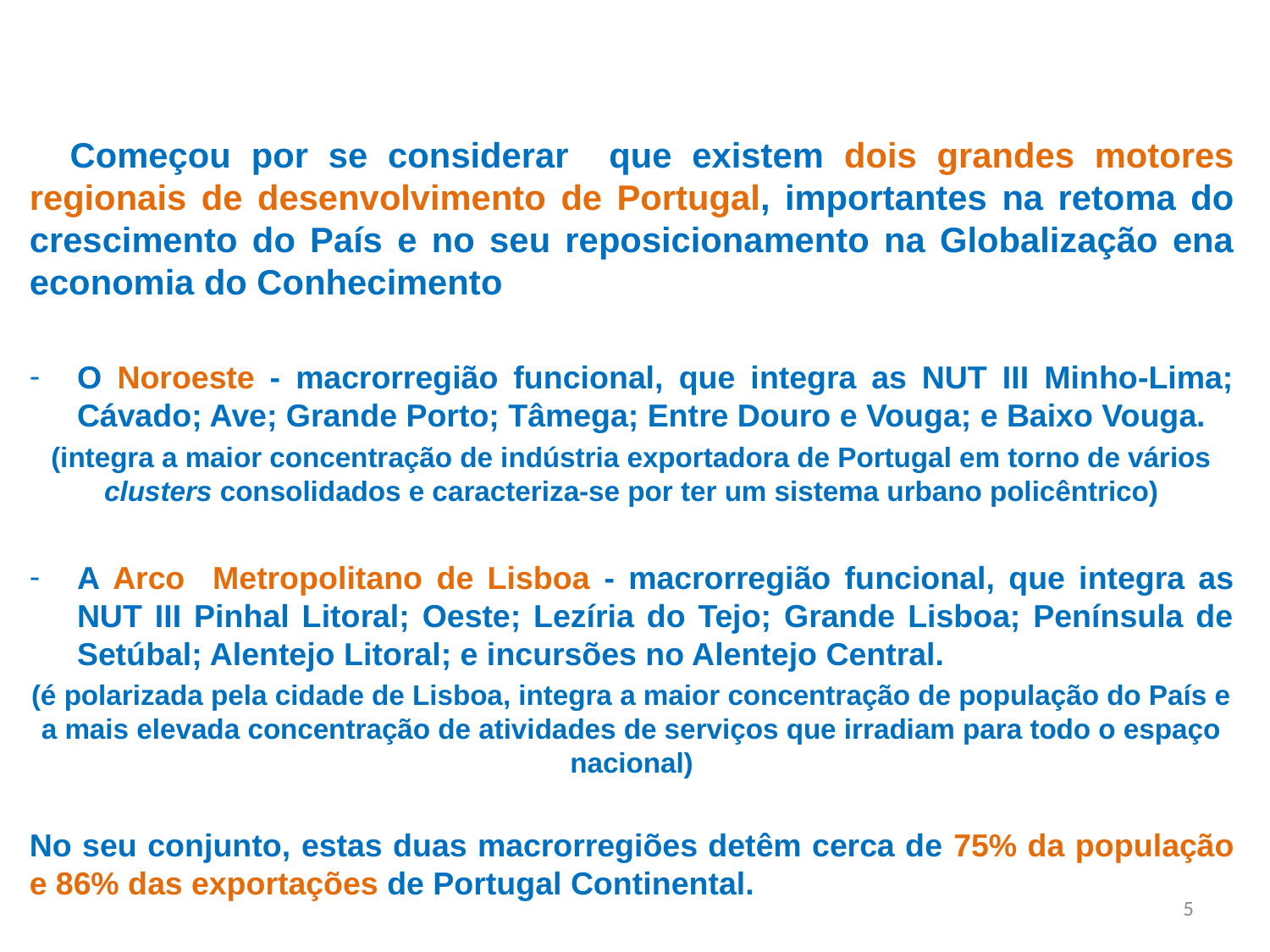

Começou por se considerar  que existem dois grandes motores regionais de desenvolvimento de Portugal, importantes na retoma do crescimento do País e no seu reposicionamento na Globalização ena economia do Conhecimento

O Noroeste - macrorregião funcional, que integra as NUT III Minho-Lima; Cávado; Ave; Grande Porto; Tâmega; Entre Douro e Vouga; e Baixo Vouga.
(integra a maior concentração de indústria exportadora de Portugal em torno de vários clusters consolidados e caracteriza-se por ter um sistema urbano policêntrico)

A Arco  Metropolitano de Lisboa - macrorregião funcional, que integra as NUT III Pinhal Litoral; Oeste; Lezíria do Tejo; Grande Lisboa; Península de Setúbal; Alentejo Litoral; e incursões no Alentejo Central.
(é polarizada pela cidade de Lisboa, integra a maior concentração de população do País e a mais elevada concentração de atividades de serviços que irradiam para todo o espaço nacional)

No seu conjunto, estas duas macrorregiões detêm cerca de 75% da população e 86% das exportações de Portugal Continental.
5